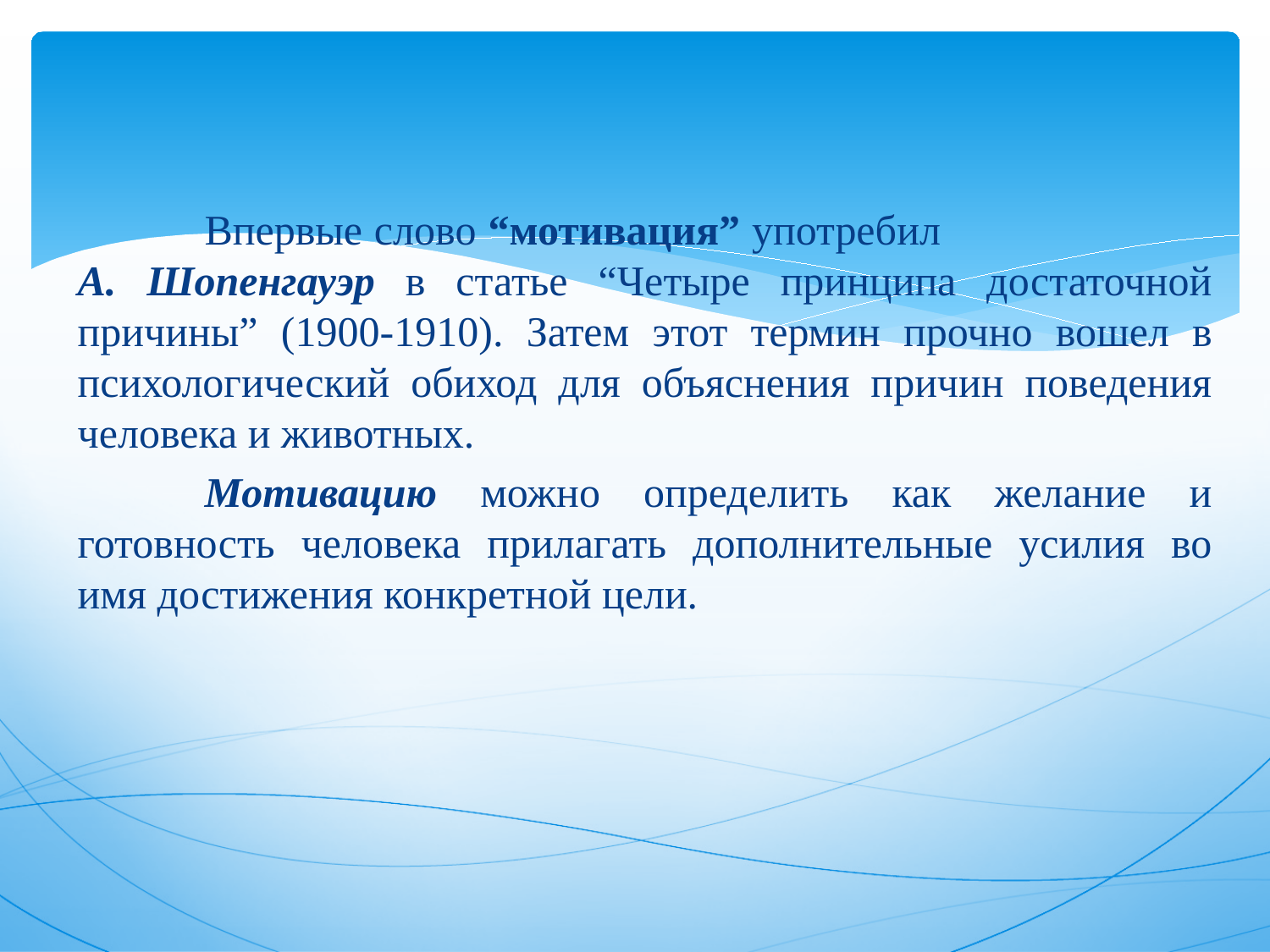

Впервые слово “мотивация” употребил                        А. Шопенгауэр в статье “Четыре принципа достаточной причины” (1900-1910). Затем этот термин прочно во­шел в психологический обиход для объяснения причин поведения человека и жи­вотных.
	Мотивацию можно определить как желание и готовность человека прилагать дополнительные усилия во имя достижения конкретной цели.